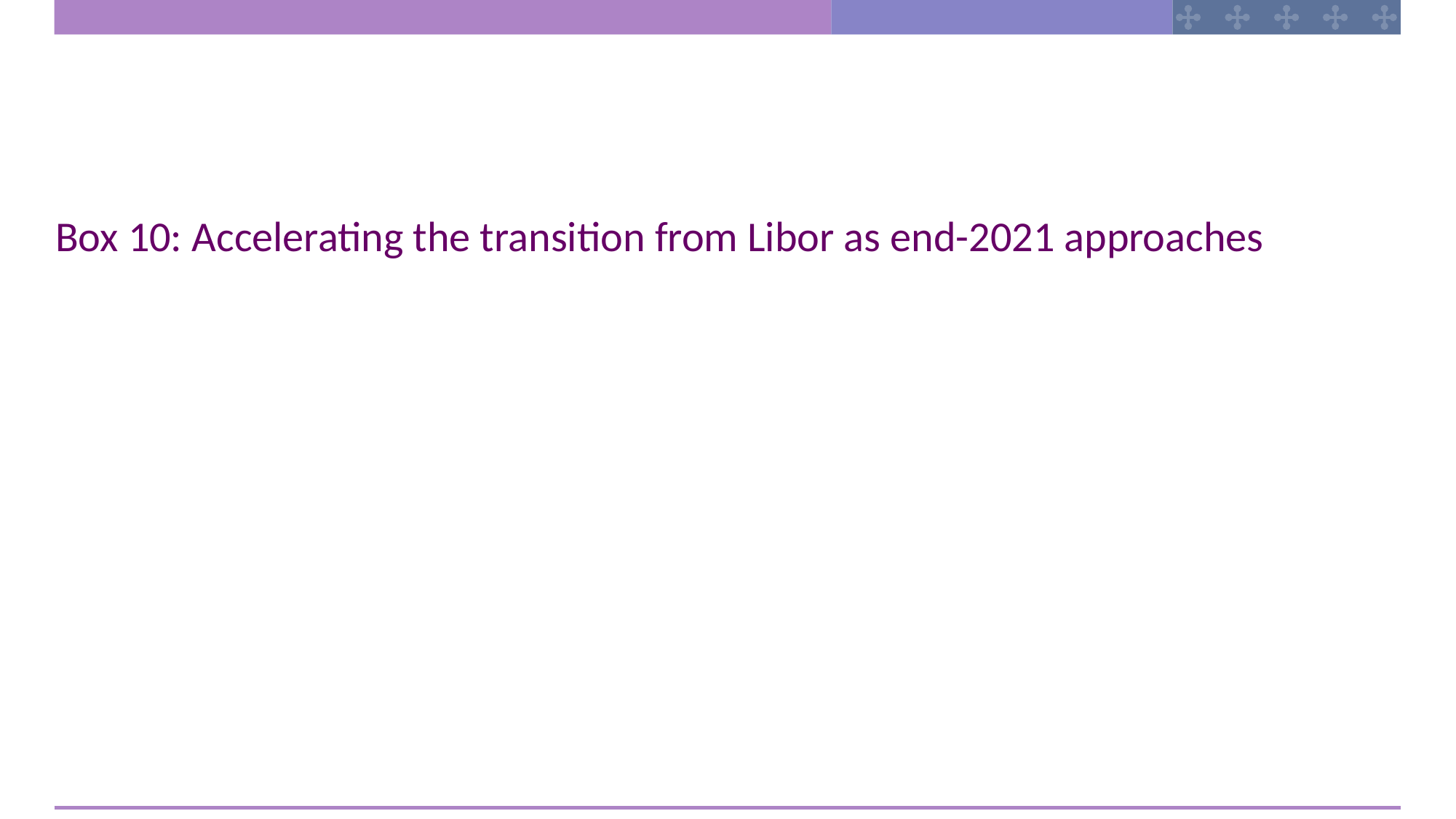

Box 10: Accelerating the transition from Libor as end-2021 approaches